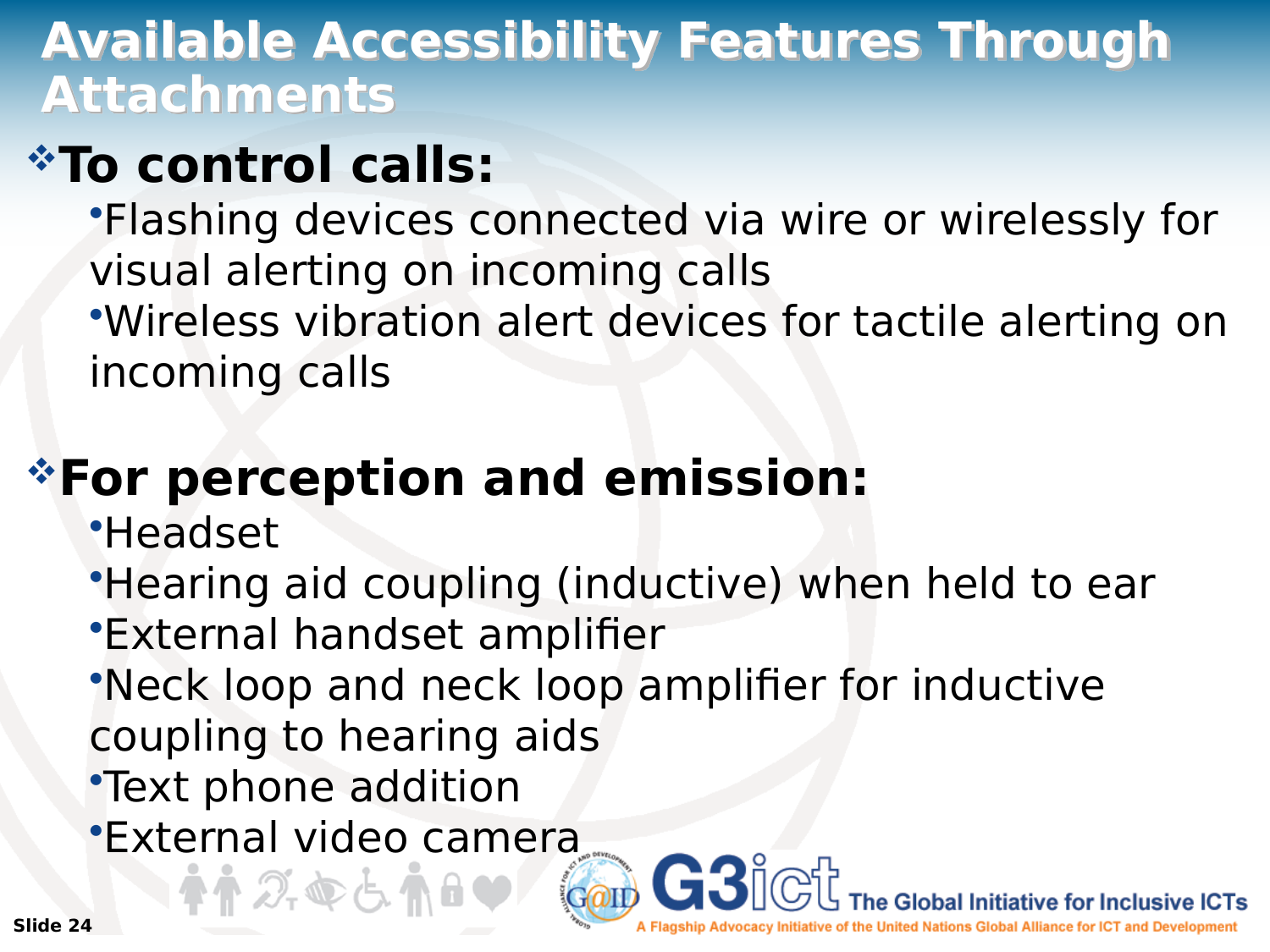

# Available Accessibility Features Through Attachments
To control calls:
Flashing devices connected via wire or wirelessly for visual alerting on incoming calls
Wireless vibration alert devices for tactile alerting on incoming calls
For perception and emission:
Headset
Hearing aid coupling (inductive) when held to ear
External handset amplifier
Neck loop and neck loop amplifier for inductive coupling to hearing aids
Text phone addition
External video camera